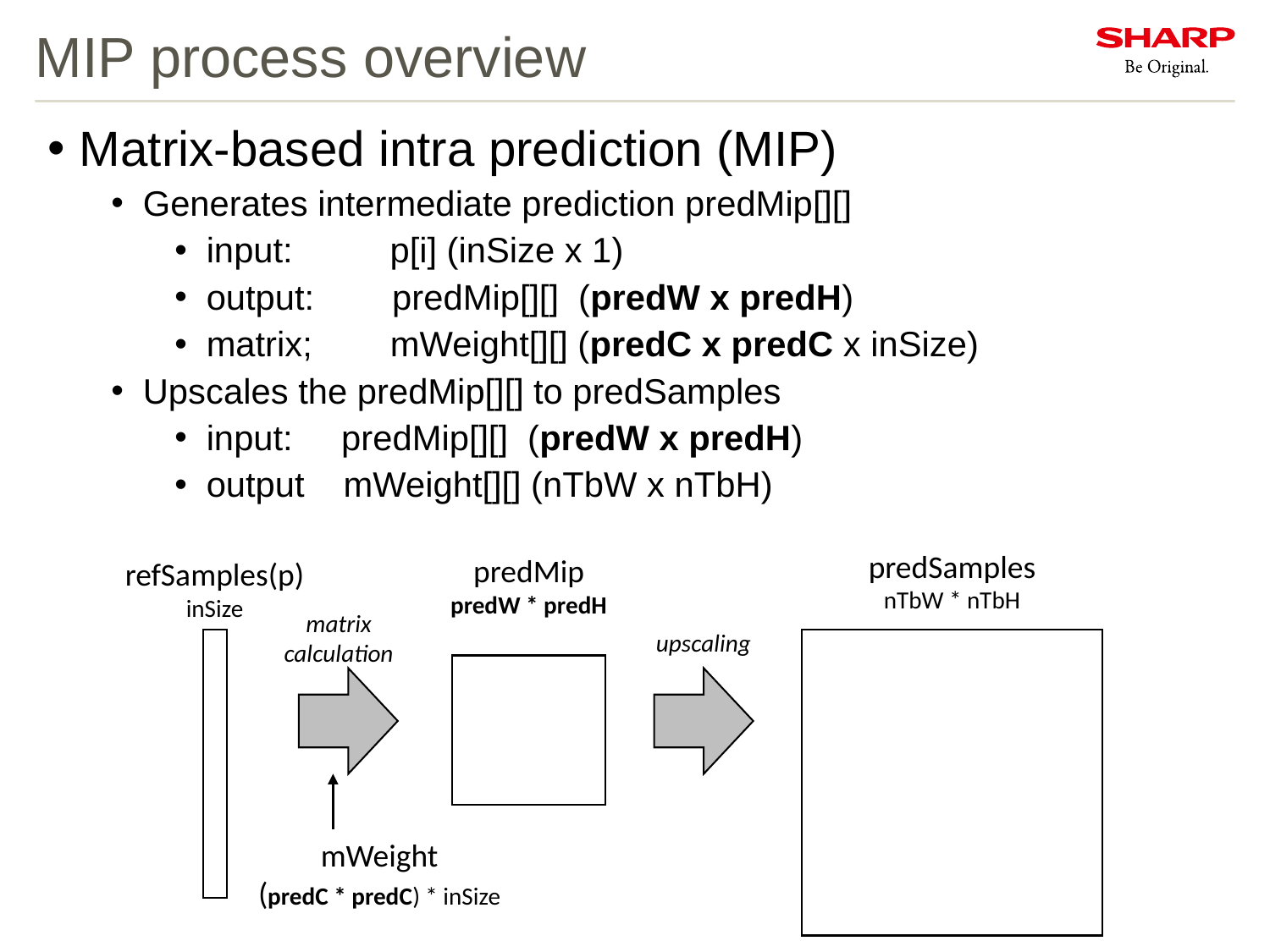

# MIP process overview
Matrix-based intra prediction (MIP)
Generates intermediate prediction predMip[][]
input:          p[i] (inSize x 1)
output:        predMip[][]  (predW x predH)
matrix;        mWeight[][] (predC x predC x inSize)
Upscales the predMip[][] to predSamples
input:     predMip[][]  (predW x predH)
output    mWeight[][] (nTbW x nTbH)
predSamples
nTbW * nTbH
predMip
predW * predH
refSamples(p)
inSize
matrix
calculation
upscaling

mWeight
(predC * predC) * inSize